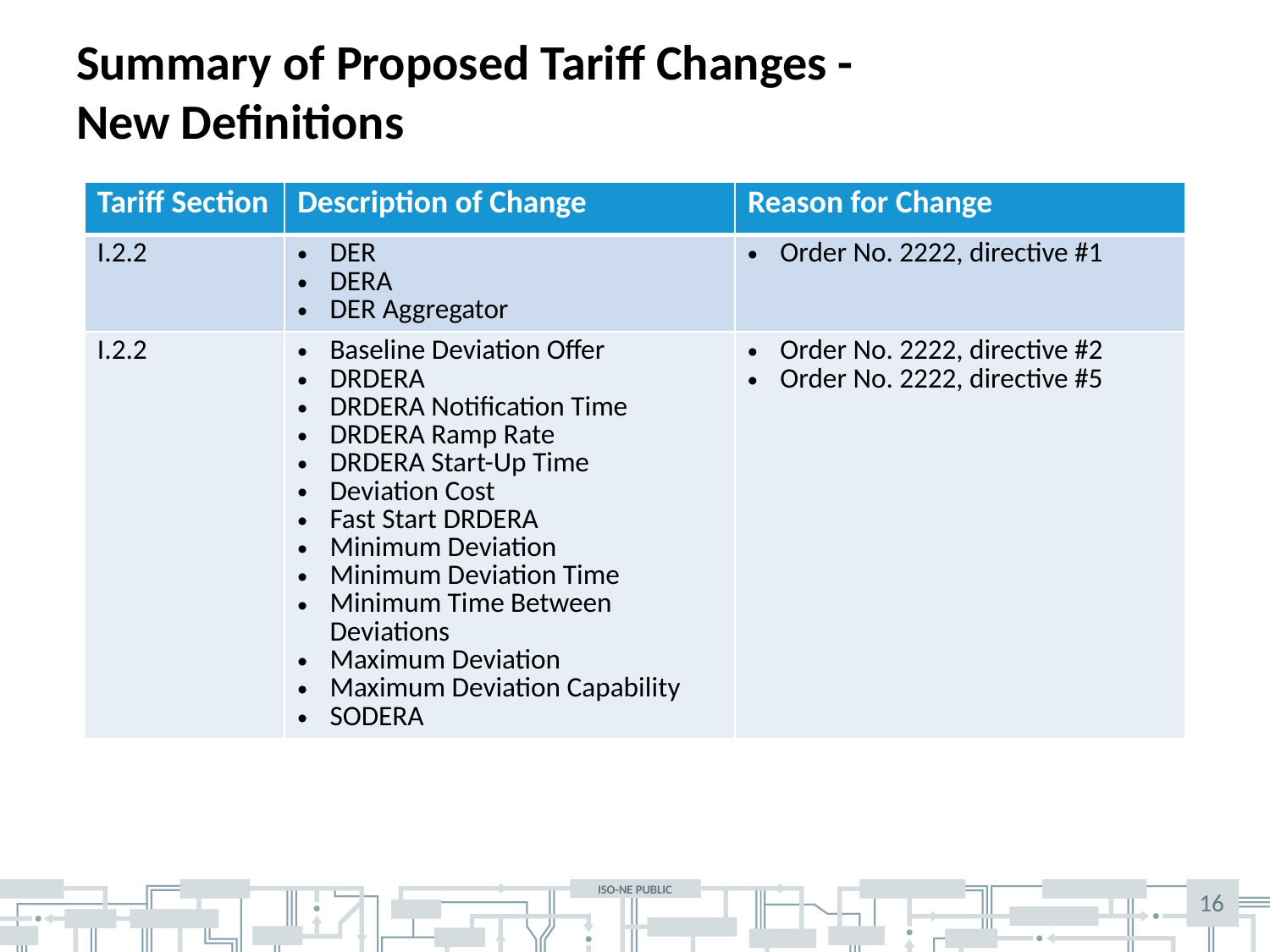

# Summary of Proposed Tariff Changes - New Definitions
| Tariff Section | Description of Change | Reason for Change |
| --- | --- | --- |
| I.2.2 | DER DERA DER Aggregator | Order No. 2222, directive #1 |
| I.2.2 | Baseline Deviation Offer DRDERA DRDERA Notification Time DRDERA Ramp Rate DRDERA Start-Up Time Deviation Cost Fast Start DRDERA Minimum Deviation Minimum Deviation Time Minimum Time Between Deviations Maximum Deviation Maximum Deviation Capability SODERA | Order No. 2222, directive #2 Order No. 2222, directive #5 |
16